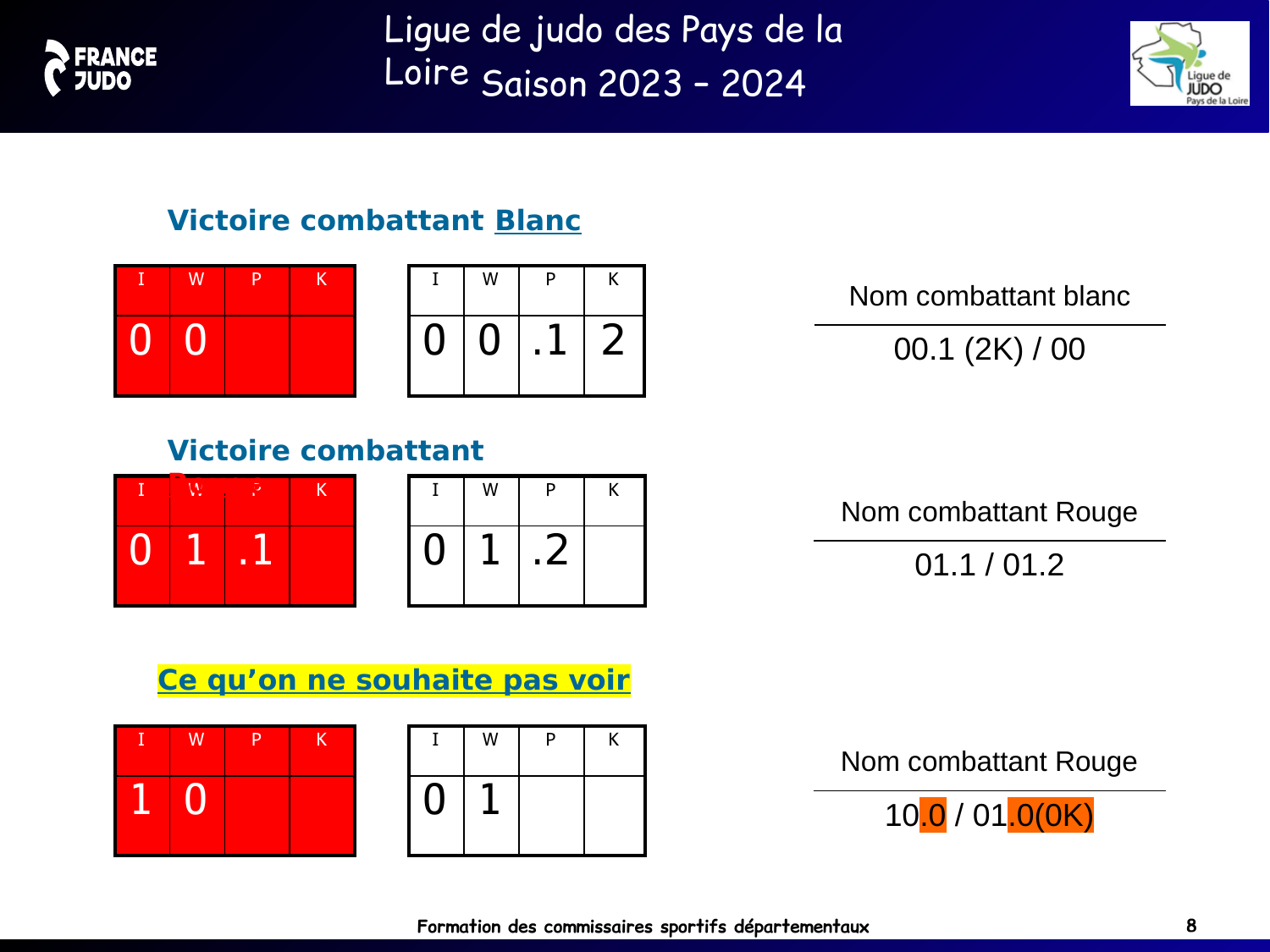

Victoire combattant Blanc
| I | W | P | K |  | I | W | P | K |
| --- | --- | --- | --- | --- | --- | --- | --- | --- |
| 0 | 0 |  |  |  | 0 | 0 | .1 | 2 |
| Nom combattant blanc |
| --- |
| 00.1 (2K) / 00 |
Victoire combattant Rouge
| I | W | P | K |  | I | W | P | K |
| --- | --- | --- | --- | --- | --- | --- | --- | --- |
| 0 | 1 | .1 |  |  | 0 | 1 | .2 |  |
| Nom combattant Rouge |
| --- |
| 01.1 / 01.2 |
Ce qu’on ne souhaite pas voir
| I | W | P | K |  | I | W | P | K |
| --- | --- | --- | --- | --- | --- | --- | --- | --- |
| 1 | 0 |  |  |  | 0 | 1 |  |  |
| Nom combattant Rouge |
| --- |
| 10.0 / 01.0(0K) |